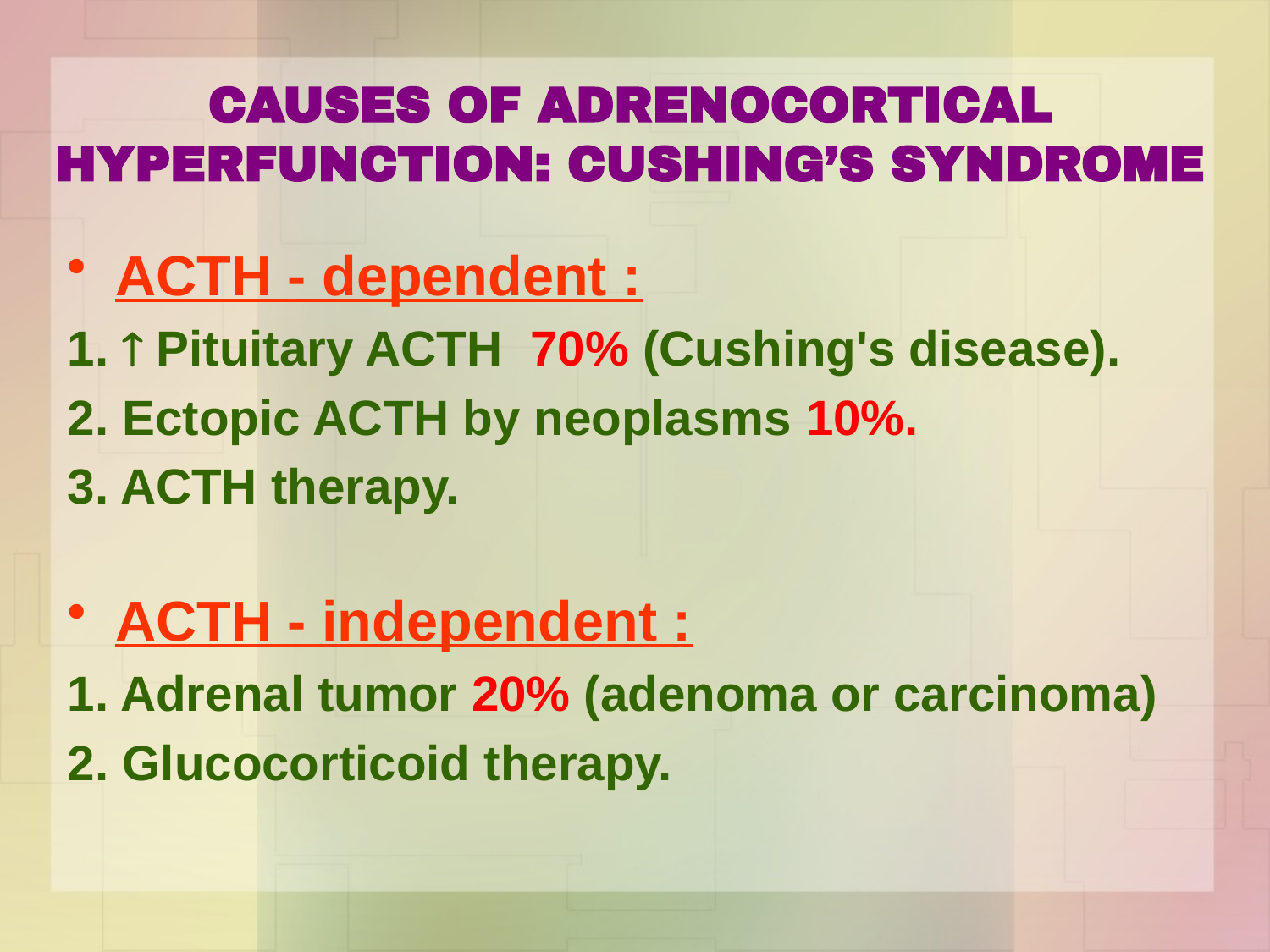

# CAUSES OF ADRENOCORTICAL HYPERFUNCTION: CUSHING’S SYNDROME
ACTH - dependent :
1. ↑ Pituitary ACTH  70% (Cushing's disease).
2. Ectopic ACTH by neoplasms 10%.
3. ACTH therapy.

ACTH - independent :
1. Adrenal tumor 20% (adenoma or carcinoma)
2. Glucocorticoid therapy.